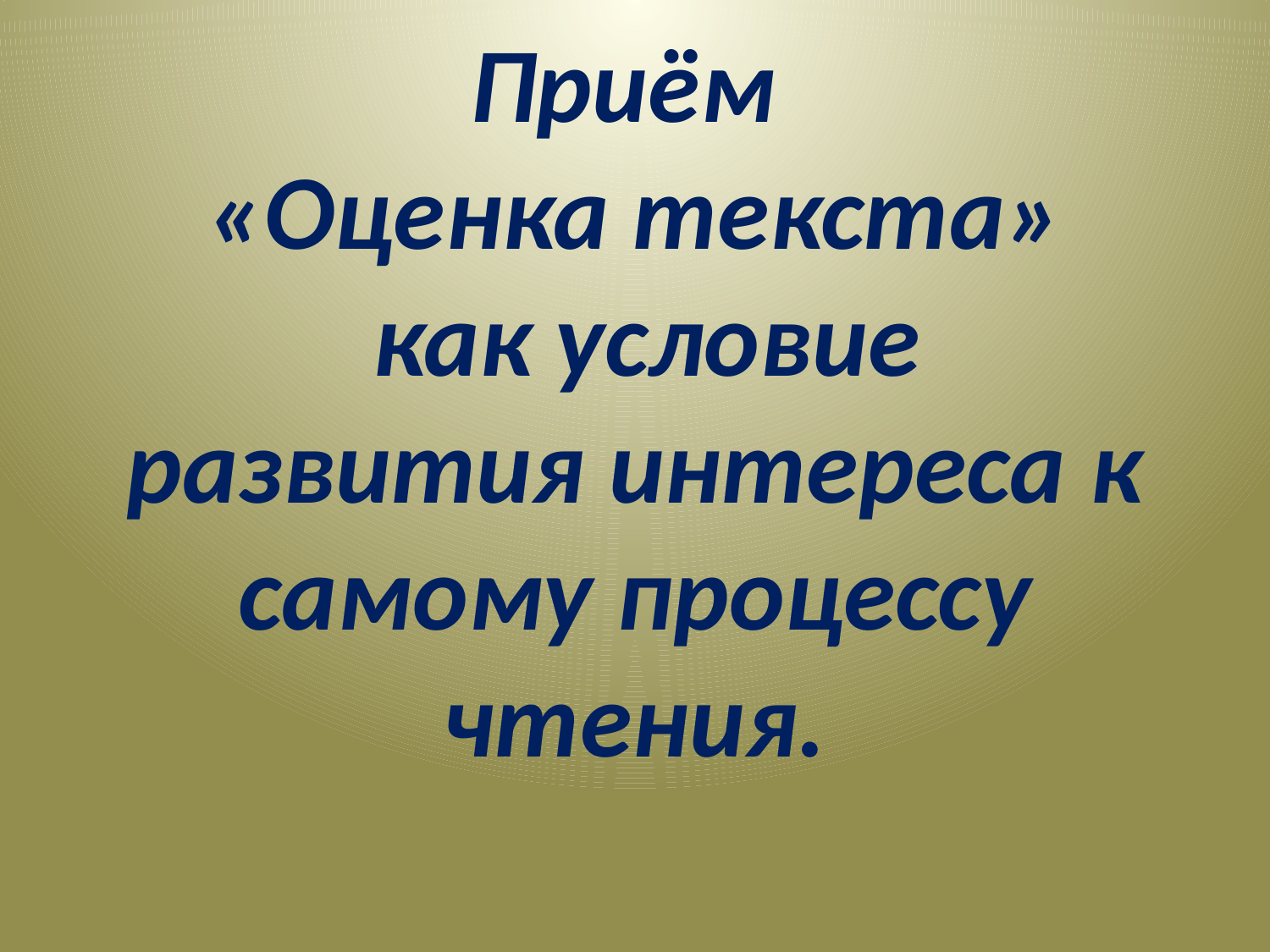

# Приём «Оценка текста» как условие развития интереса к самому процессу чтения.